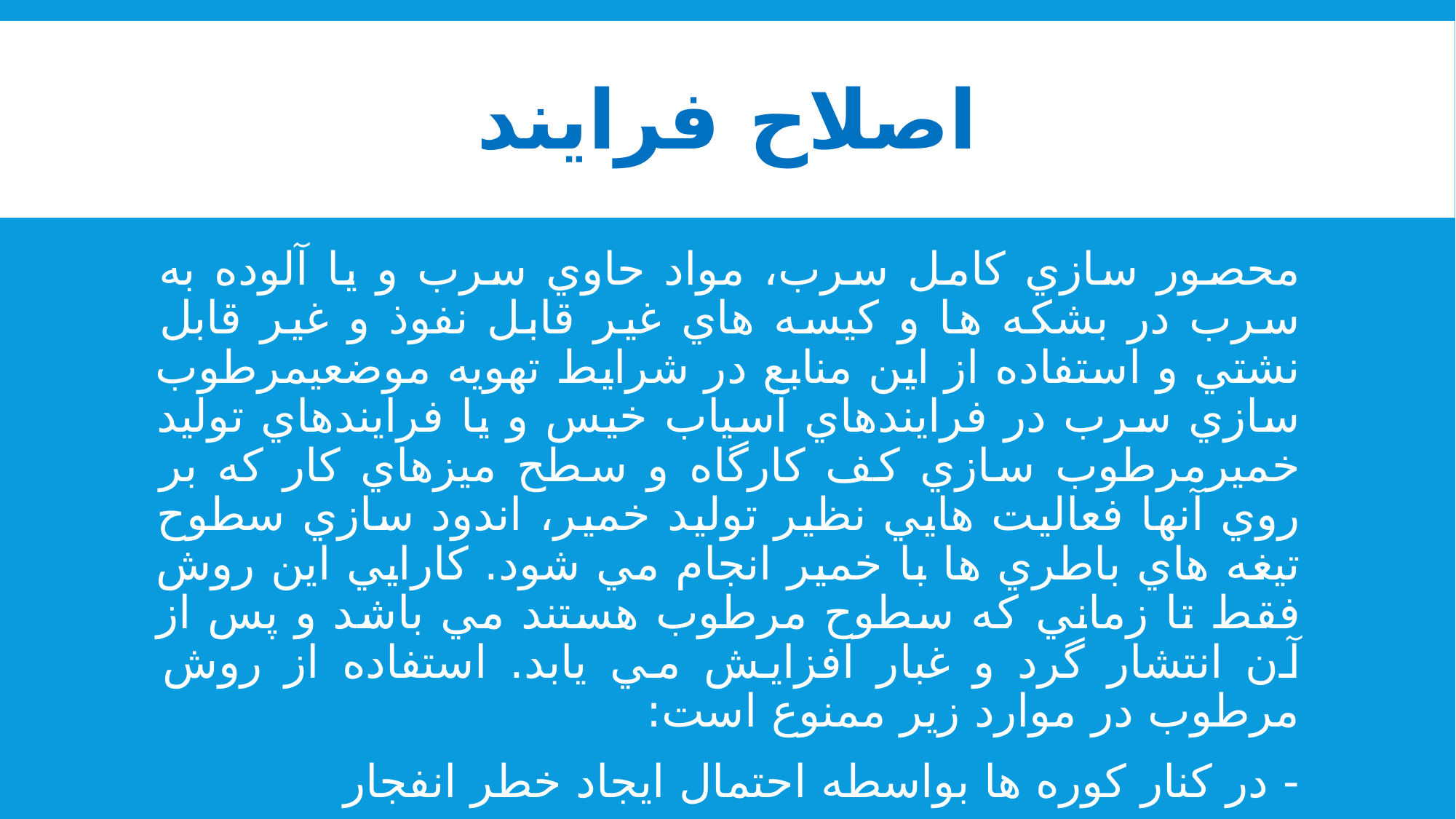

# اصلاح فرایند
محصور سازي كامل سرب، مواد حاوي سرب و يا آلوده به سرب در بشکه ها و كيسه هاي غير قابل نفوذ و غير قابل نشتي و استفاده از اين منابع در شرايط تهويه موضعيمرطوب سازي سرب در فرايندهاي آسياب خيس و يا فرايندهاي توليد خميرمرطوب سازي كف كارگاه و سطح ميزهاي كار كه بر روي آنها فعاليت هايي نظير توليد خمير، اندود سازي سطوح تيغه هاي باطري ها با خمير انجام مي شود. كارايي اين روش فقط تا زماني كه سطوح مرطوب هستند مي باشد و پس از آن انتشار گرد و غبار افزايش مي يابد. استفاده از روش مرطوب در موارد زير ممنوع است:
- در كنار كوره ها بواسطه احتمال ايجاد خطر انفجار
- در مجاورت مواد سربي حاوي آرسنيك و آنيموان كه منجر به توليد گازهاي آرسين و آستيبين مي شود.